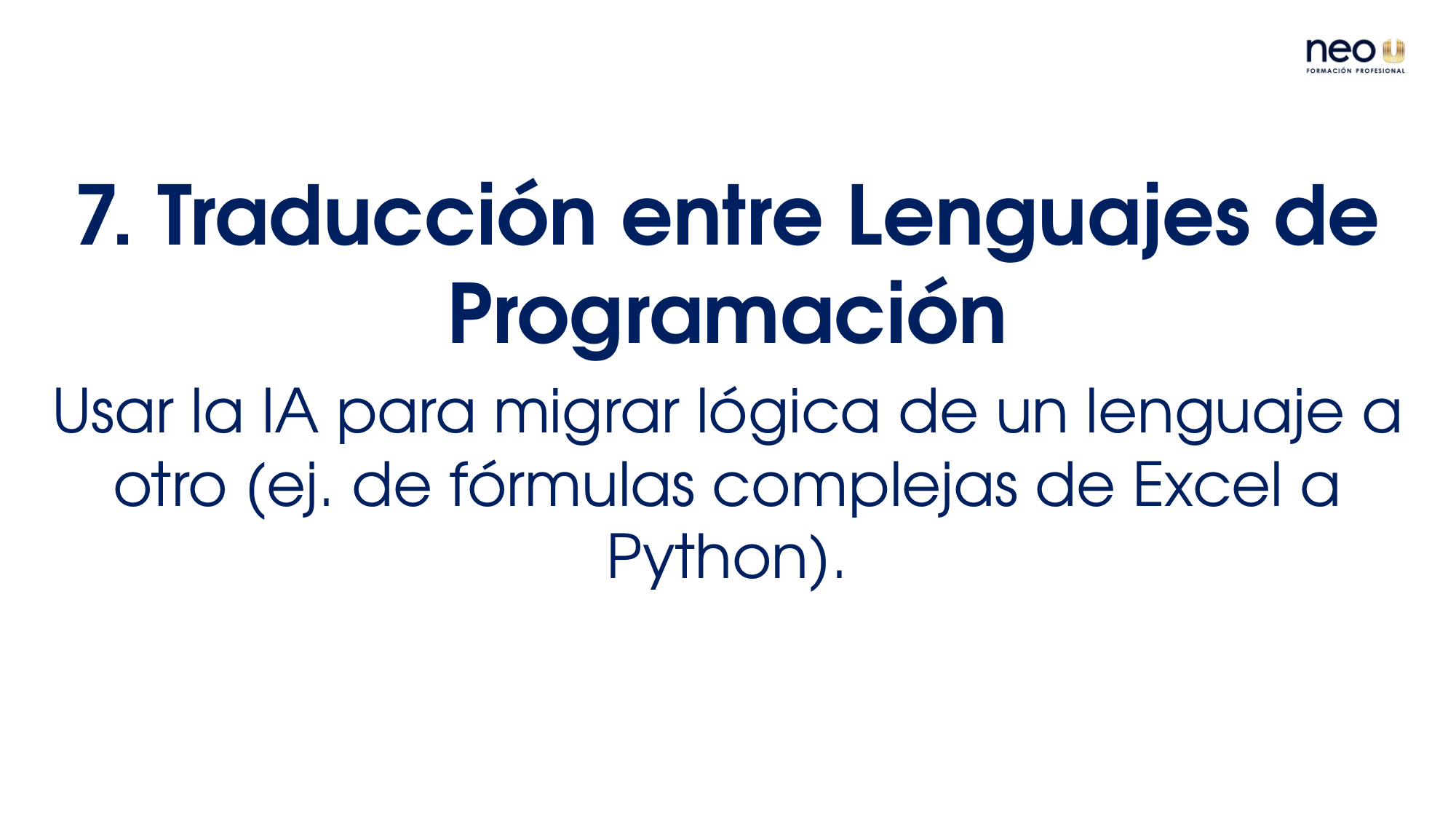

7. Traducción entre Lenguajes de Programación
Usar la IA para migrar lógica de un lenguaje a otro (ej. de fórmulas complejas de Excel a Python).